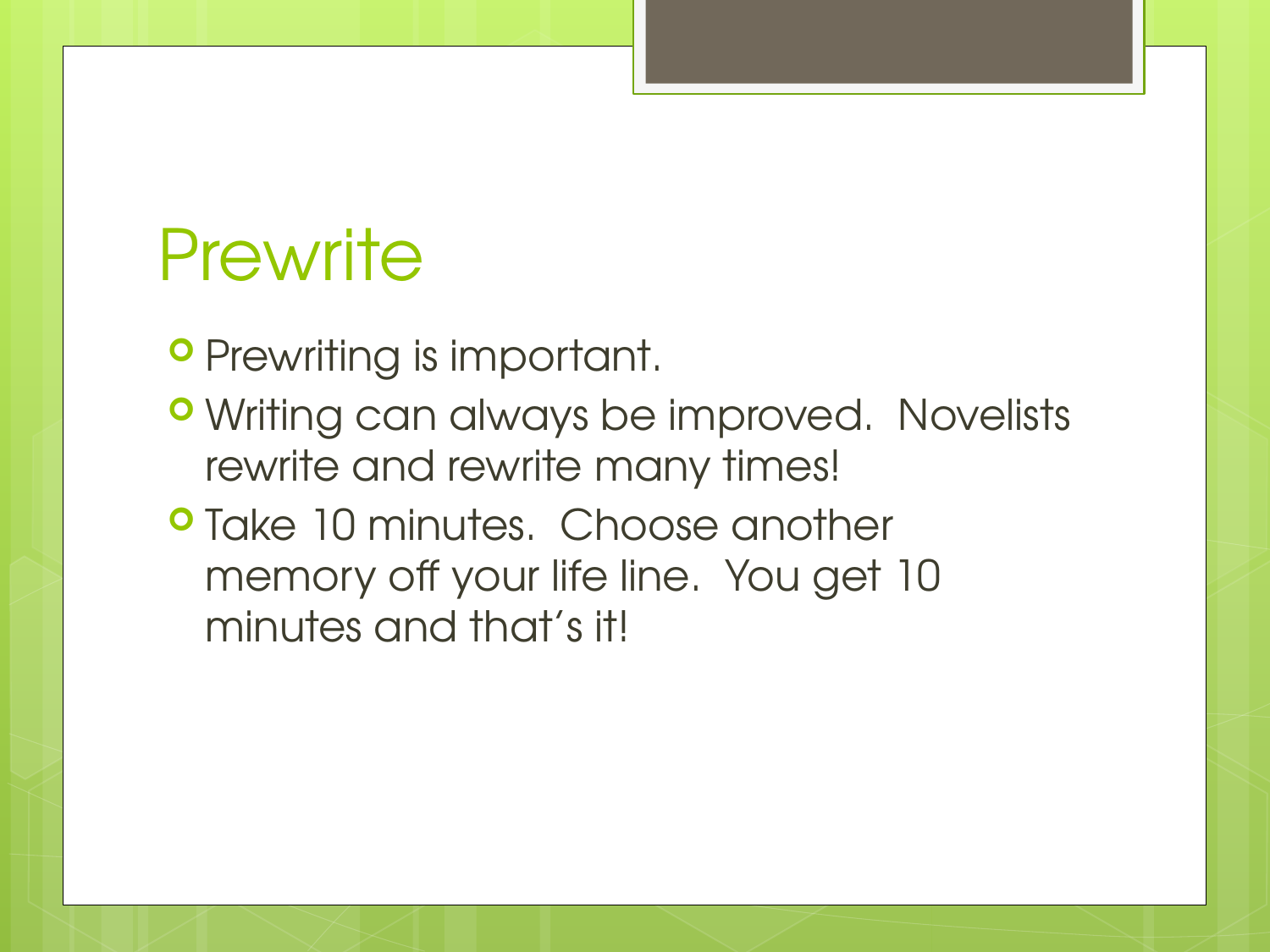

# Prewrite
Prewriting is important.
Writing can always be improved.  Novelists rewrite and rewrite many times!
Take 10 minutes.  Choose another memory off your life line.  You get 10 minutes and that’s it!